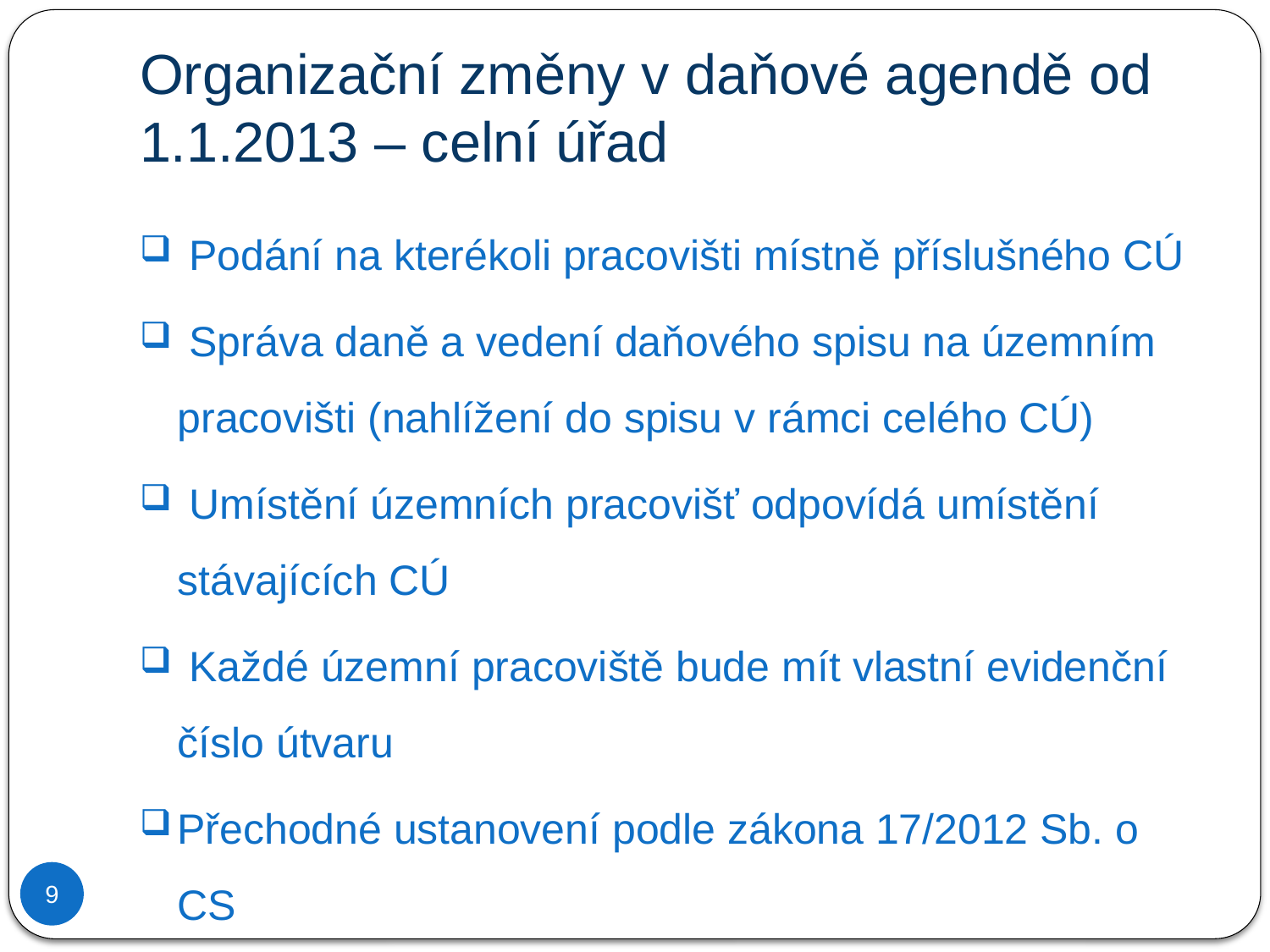

# Organizační změny v daňové agendě od 1.1.2013 – celní úřad
 Podání na kterékoli pracovišti místně příslušného CÚ
 Správa daně a vedení daňového spisu na územním pracovišti (nahlížení do spisu v rámci celého CÚ)
 Umístění územních pracovišť odpovídá umístění stávajících CÚ
 Každé územní pracoviště bude mít vlastní evidenční číslo útvaru
Přechodné ustanovení podle zákona 17/2012 Sb. o CS
9